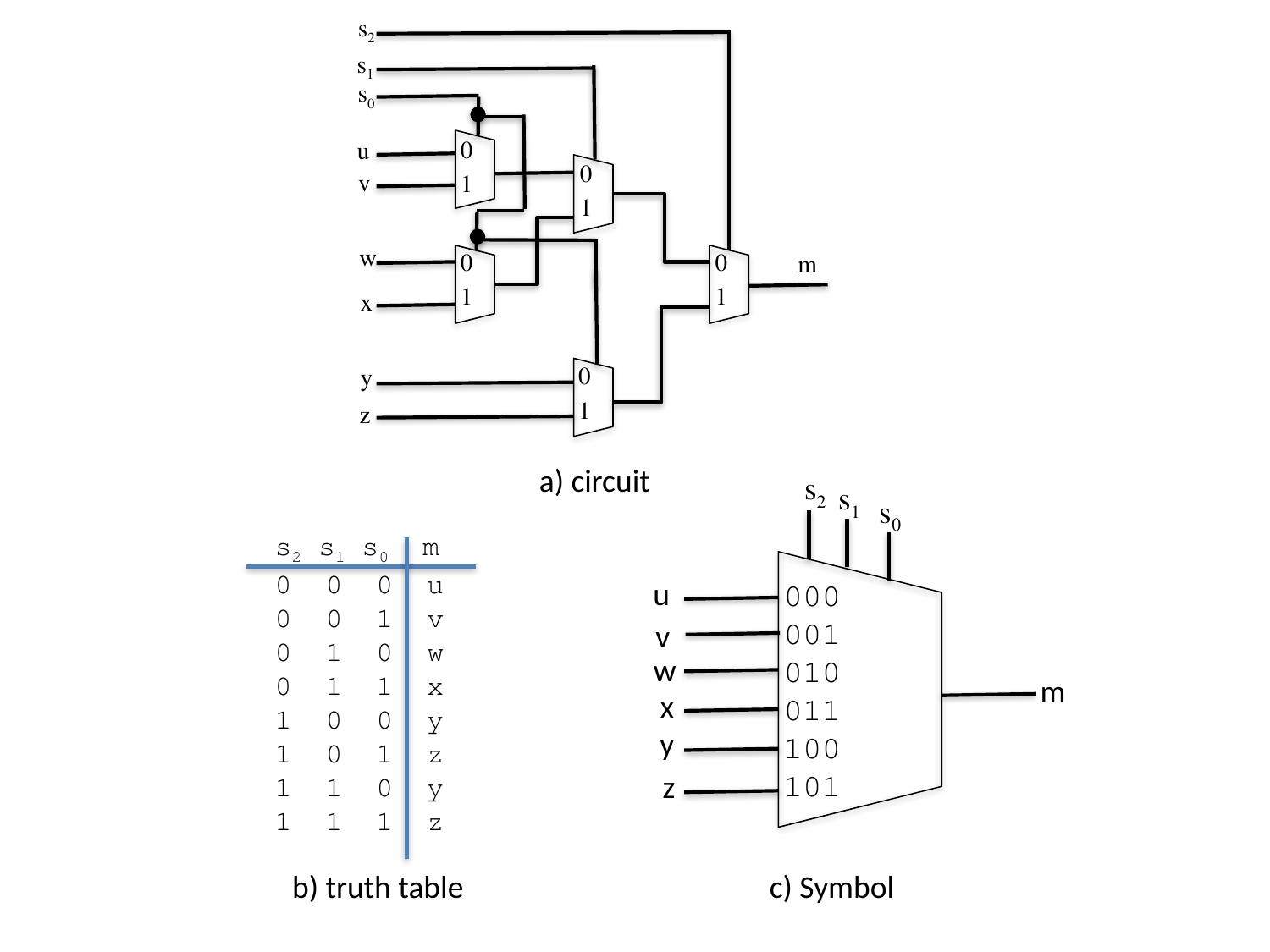

s2
s1
s0

0
u

0
v
1

1

w
0
0
m

1
1
x
0
y

1
z
a) circuit
s2
s1
s0
s2 s1 s0  m
0  0  0  u
0  0  1  v
0  1  0  w
0  1  1  x
1  0  0  y
1  0  1  z
1  1  0  y
1  1  1  z
u
000
001
010
011
100
101

v
w
m
x
y
z
c) Symbol
b) truth table